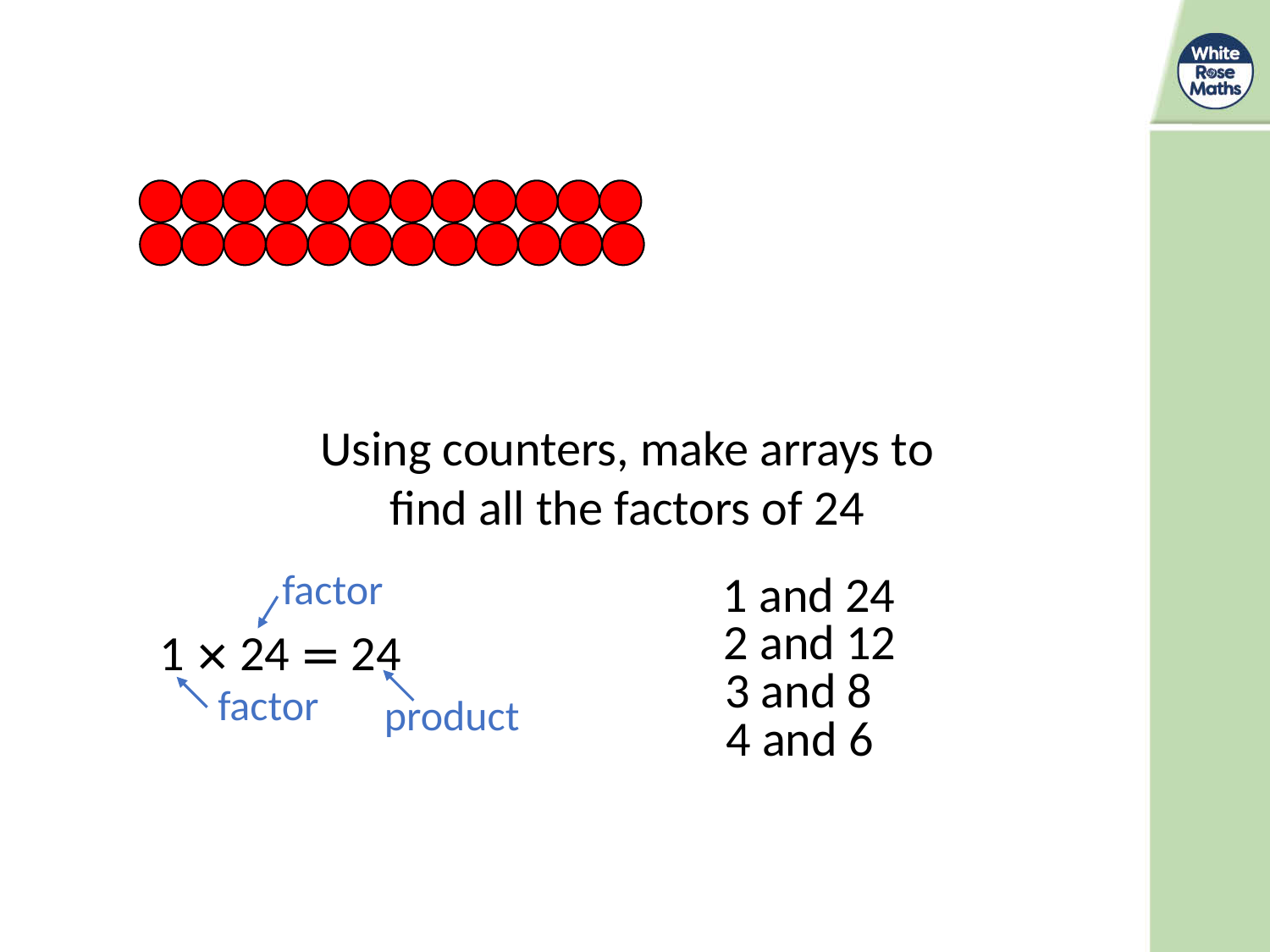

Using counters, make arrays to find all the factors of 24
factor
1 and 24
2 and 12
1 × 24 = 24
3 and 8
factor
product
4 and 6